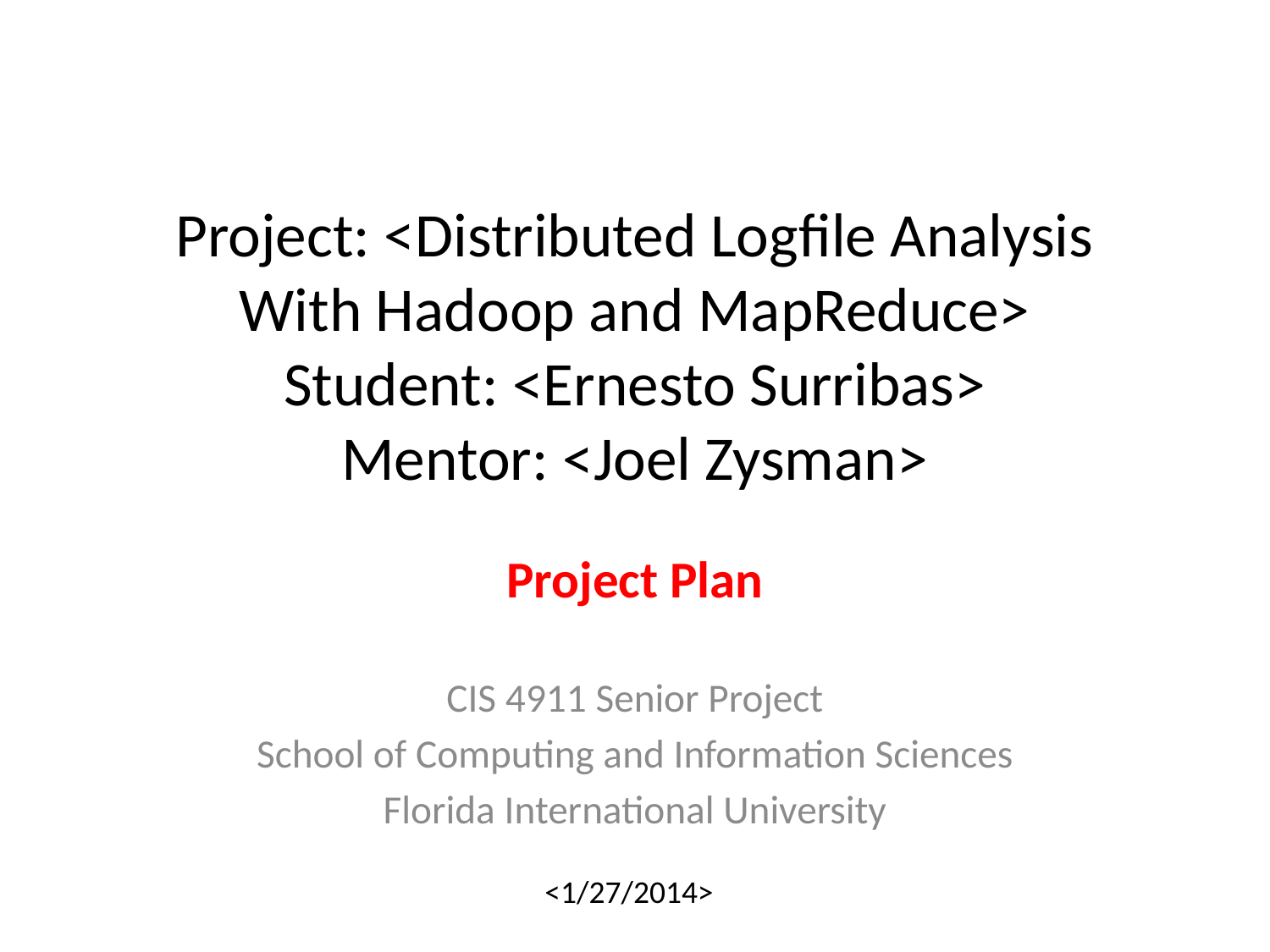

# Project: <Distributed Logfile Analysis With Hadoop and MapReduce> Student: <Ernesto Surribas> Mentor: <Joel Zysman>
Project Plan

CIS 4911 Senior Project
School of Computing and Information Sciences
Florida International University

<1/27/2014>